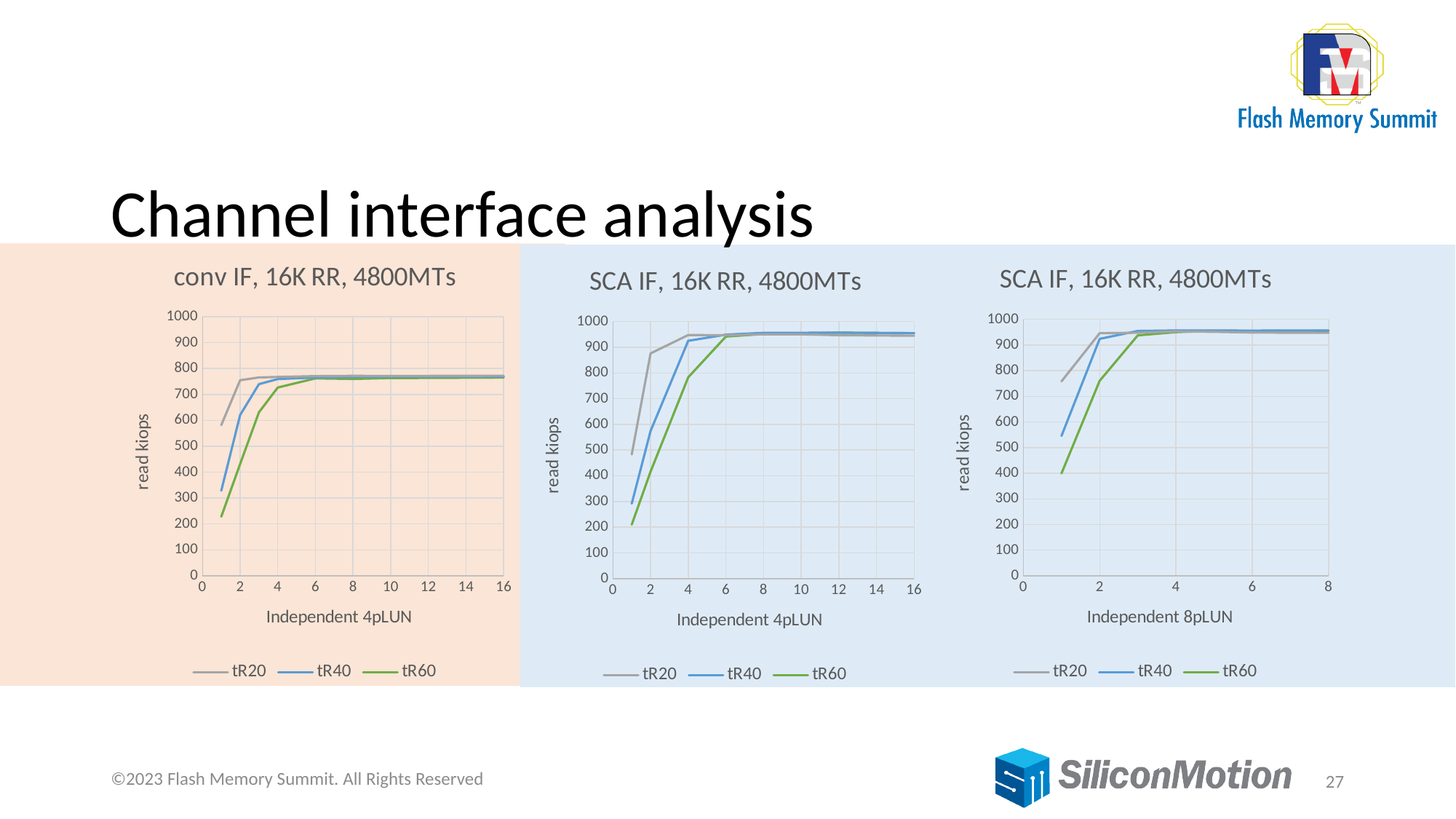

# Channel interface analysis

### Chart: conv IF, 16K RR, 4800MTs

| Category |  |  |  |
|---|---|---|---|

### Chart: SCA IF, 16K RR, 4800MTs

| Category |  |  |  |
|---|---|---|---|

### Chart: SCA IF, 16K RR, 4800MTs

| Category |  |  |  |
|---|---|---|---|
©2023 Flash Memory Summit. All Rights Reserved
27